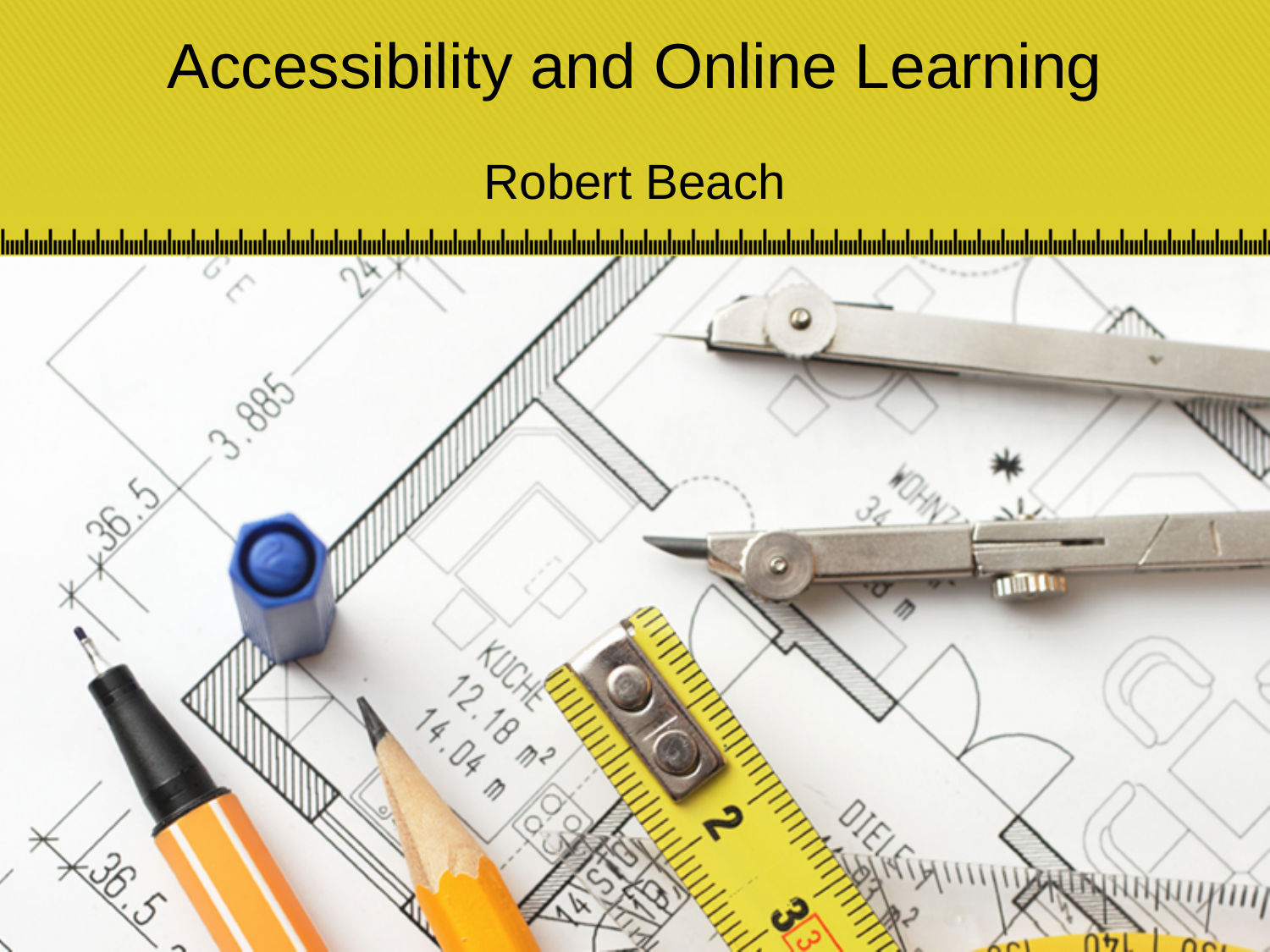

# Accessibility and Online Learning
Robert Beach